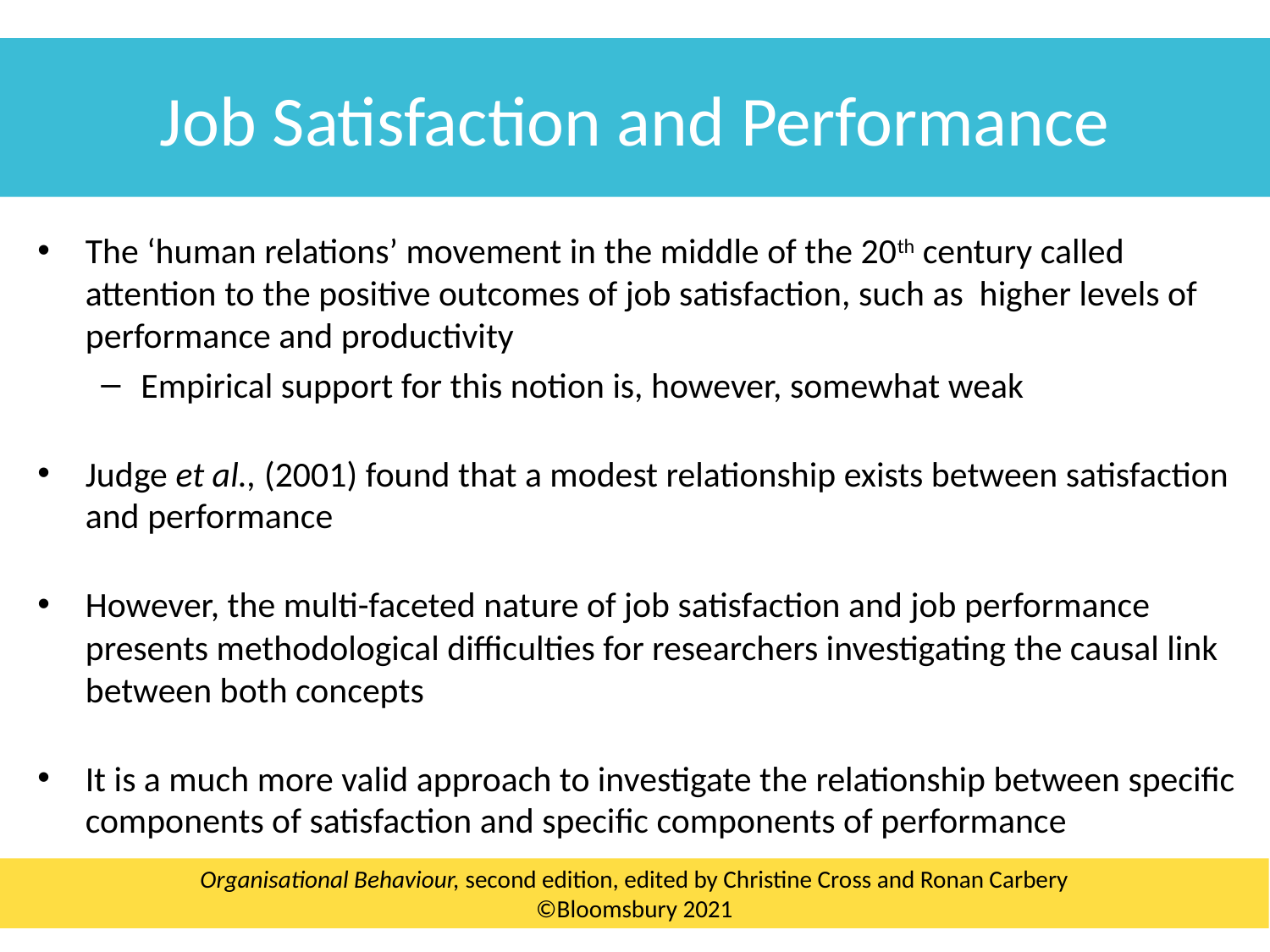

Job Satisfaction and Performance
The ‘human relations’ movement in the middle of the 20th century called attention to the positive outcomes of job satisfaction, such as  higher levels of performance and productivity
Empirical support for this notion is, however, somewhat weak

Judge et al., (2001) found that a modest relationship exists between satisfaction and performance

However, the multi-faceted nature of job satisfaction and job performance presents methodological difficulties for researchers investigating the causal link between both concepts

It is a much more valid approach to investigate the relationship between specific components of satisfaction and specific components of performance